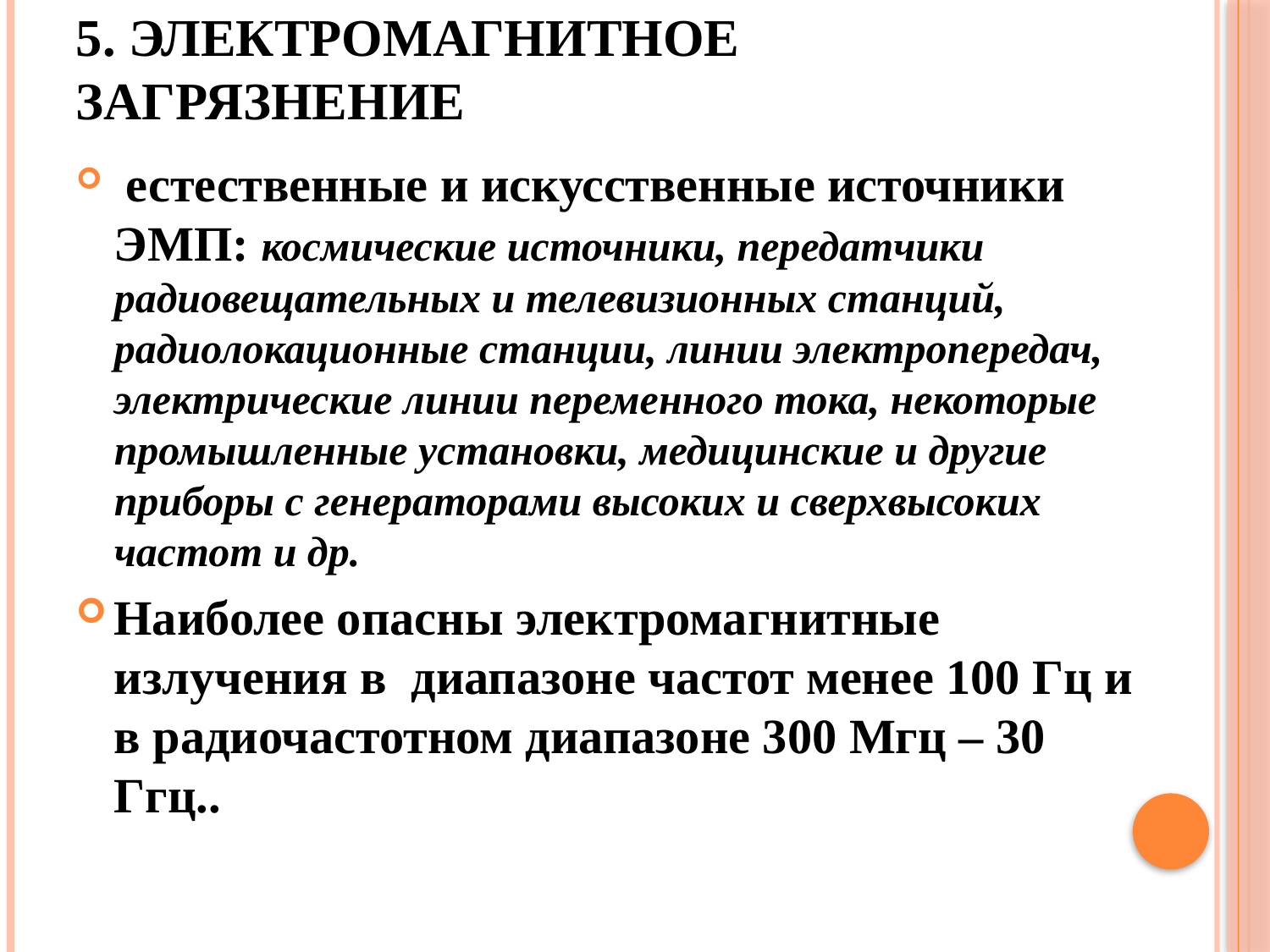

# 5. Электромагнитное загрязнение
 естественные и искусственные источники ЭМП: космические источники, передатчики радиовещательных и телевизионных станций,  радиолокационные станции, линии электропередач, электрические линии переменного тока, некоторые промышленные установки, медицинские и другие приборы с генераторами высоких и сверхвысоких частот и др.
Наиболее опасны электромагнитные излучения в  диапазоне частот менее 100 Гц и в радиочастотном диапазоне 300 Мгц – 30 Ггц..